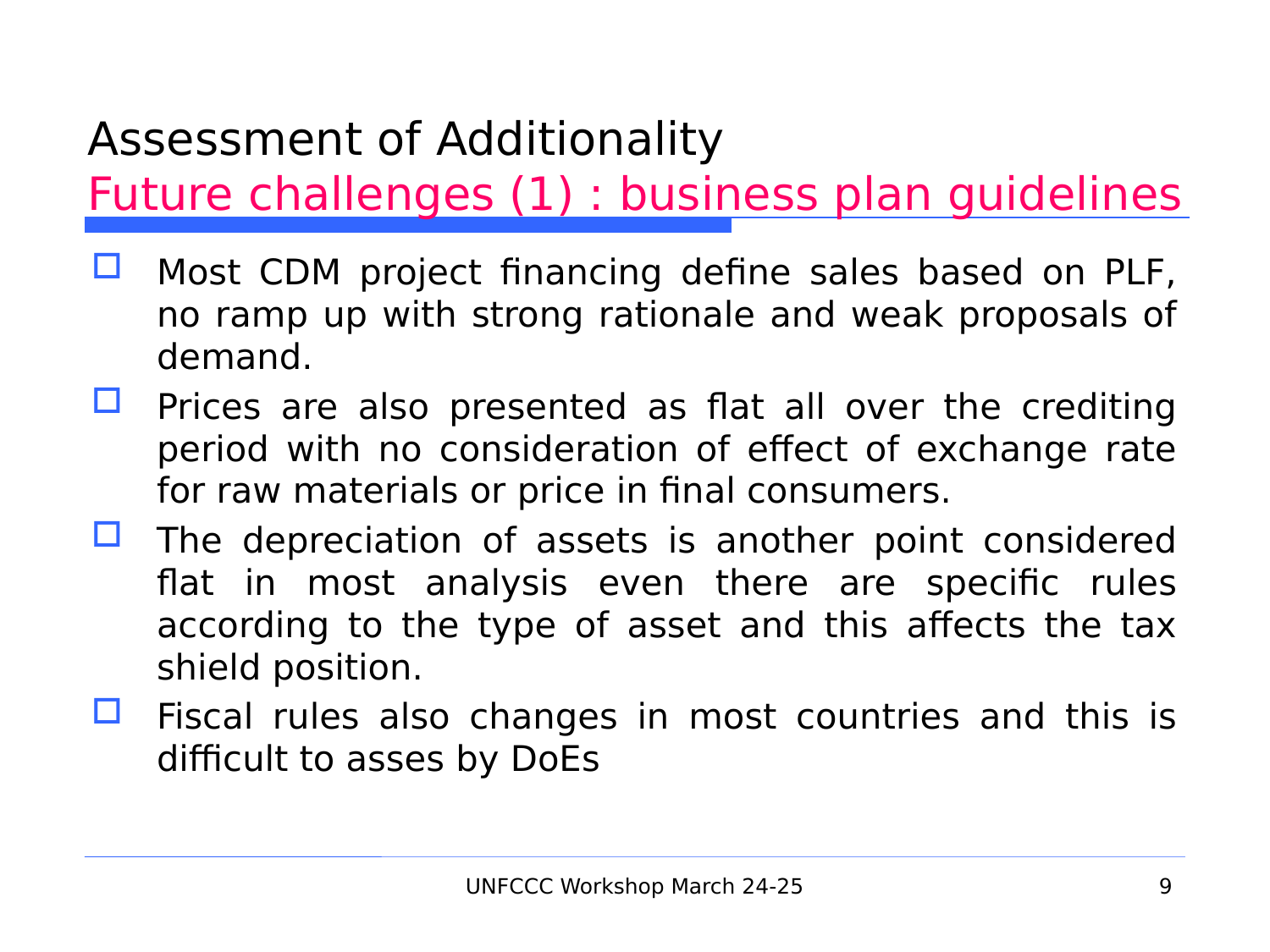

# Assessment of Additionality Future challenges (1) : business plan guidelines
Most CDM project financing define sales based on PLF, no ramp up with strong rationale and weak proposals of demand.
Prices are also presented as flat all over the crediting period with no consideration of effect of exchange rate for raw materials or price in final consumers.
The depreciation of assets is another point considered flat in most analysis even there are specific rules according to the type of asset and this affects the tax shield position.
Fiscal rules also changes in most countries and this is difficult to asses by DoEs

UNFCCC Workshop March 24-25
9